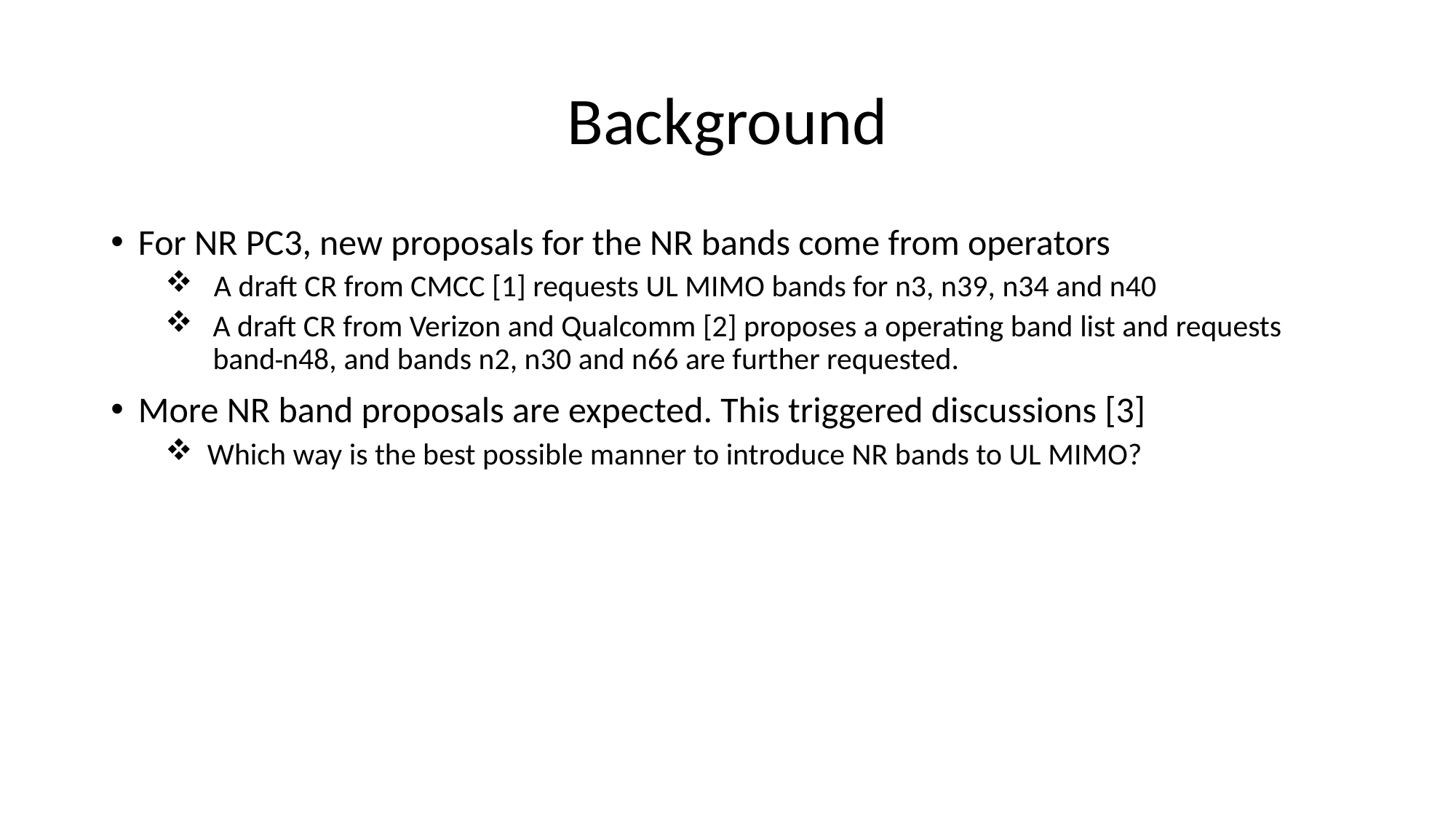

# Background
For NR PC3, new proposals for the NR bands come from operators
  A draft CR from CMCC [1] requests UL MIMO bands for n3, n39, n34 and n40
A draft CR from Verizon and Qualcomm [2] proposes a operating band list and requests band n48, and bands n2, n30 and n66 are further requested.
More NR band proposals are expected. This triggered discussions [3]
  Which way is the best possible manner to introduce NR bands to UL MIMO?